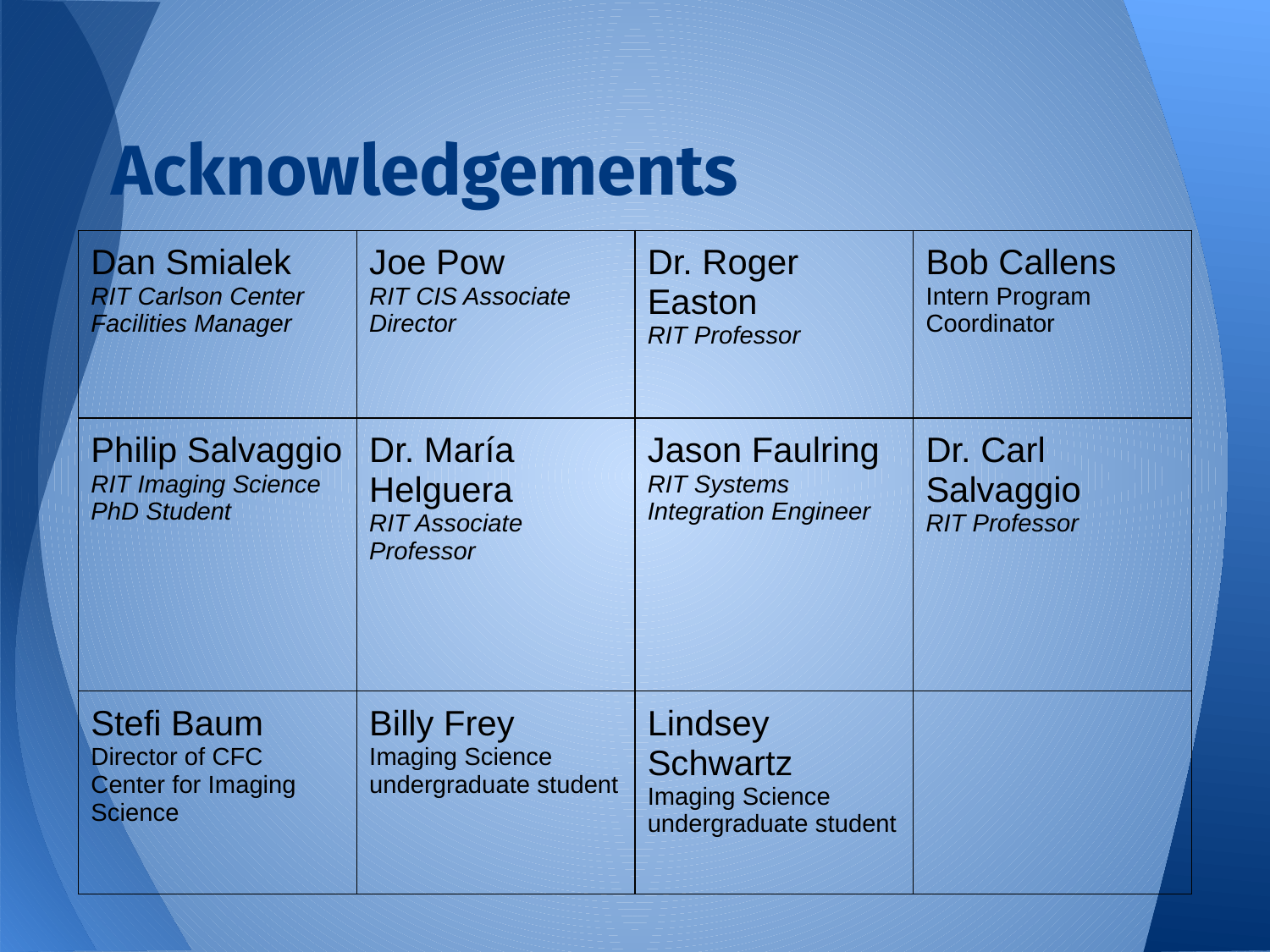

# Acknowledgements

| Dan Smialek RIT Carlson Center Facilities Manager | Joe Pow RIT CIS Associate Director | Dr. Roger Easton RIT Professor | Bob Callens Intern Program Coordinator |
| --- | --- | --- | --- |
| Philip Salvaggio RIT Imaging Science PhD Student | Dr. María Helguera RIT Associate Professor | Jason Faulring RIT Systems Integration Engineer | Dr. Carl Salvaggio RIT Professor |
| Stefi Baum Director of CFC Center for Imaging Science | Billy Frey Imaging Science undergraduate student | Lindsey Schwartz Imaging Science undergraduate student |  |